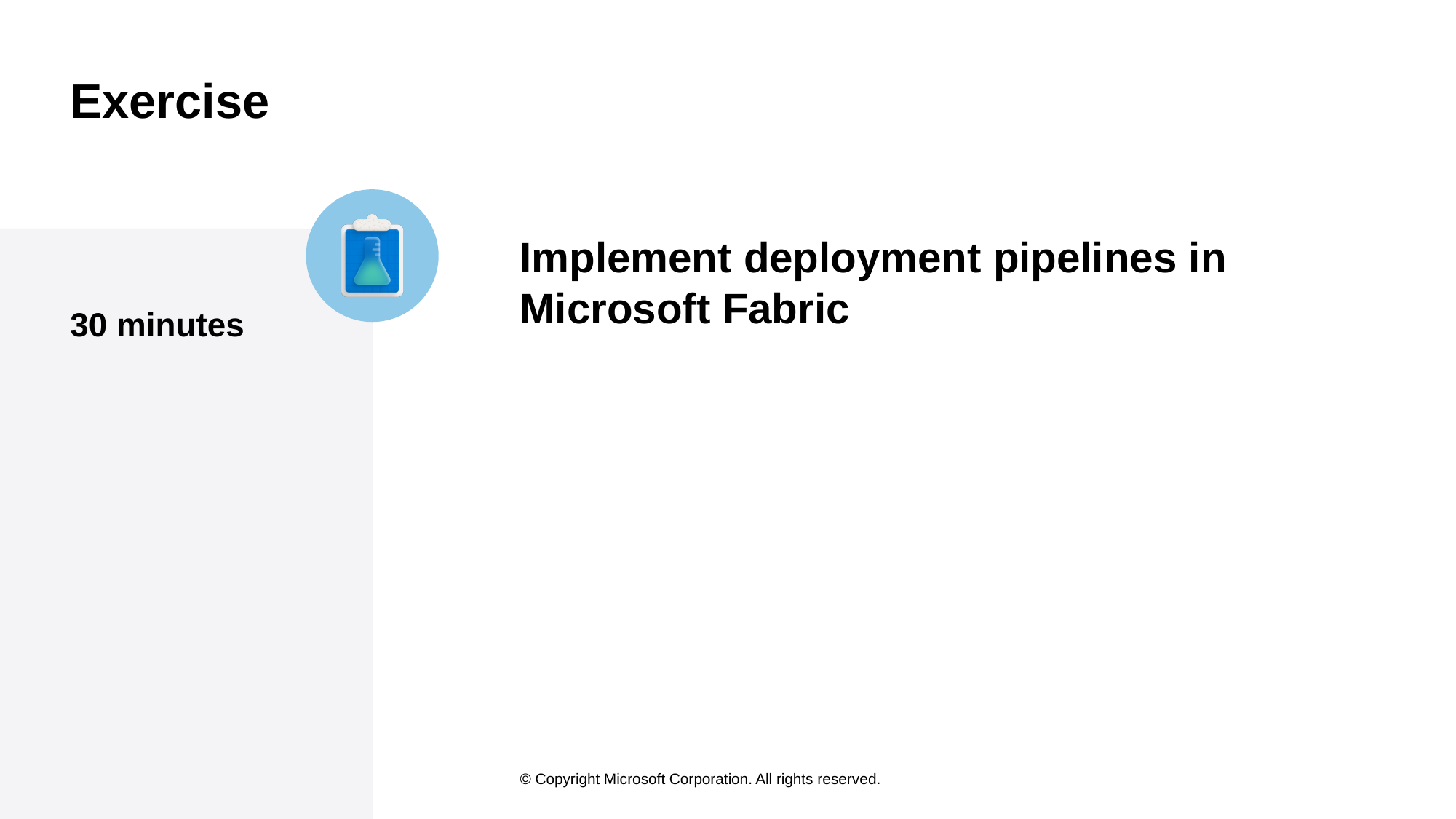

# Exercise
Implement deployment pipelines in Microsoft Fabric
30 minutes